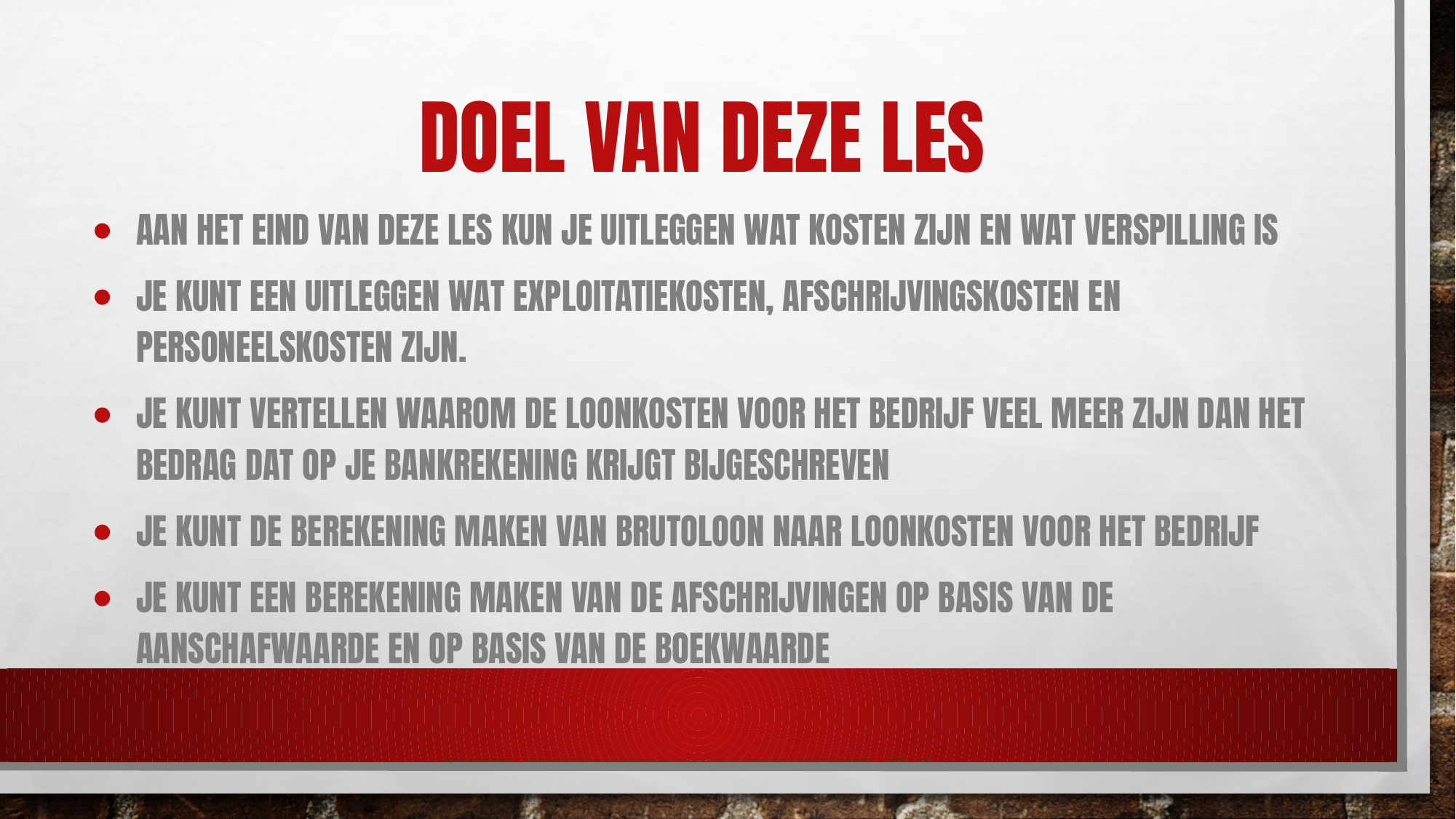

# Doel van deze les
Aan het eind van deze les kun je uitleggen wat kosten zijn en wat verspilling is
Je kunt een uitleggen wat exploitatiekosten, afschrijvingskosten en personeelskosten zijn.
Je kunt vertellen waarom de loonkosten voor het bedrijf veel meer zijn dan het bedrag dat op je bankrekening krijgt bijgeschreven
Je kunt de berekening maken van brutoloon naar loonkosten voor het bedrijf
Je kunt een berekening maken van de afschrijvingen op basis van de aanschafwaarde en op basis van de boekwaarde